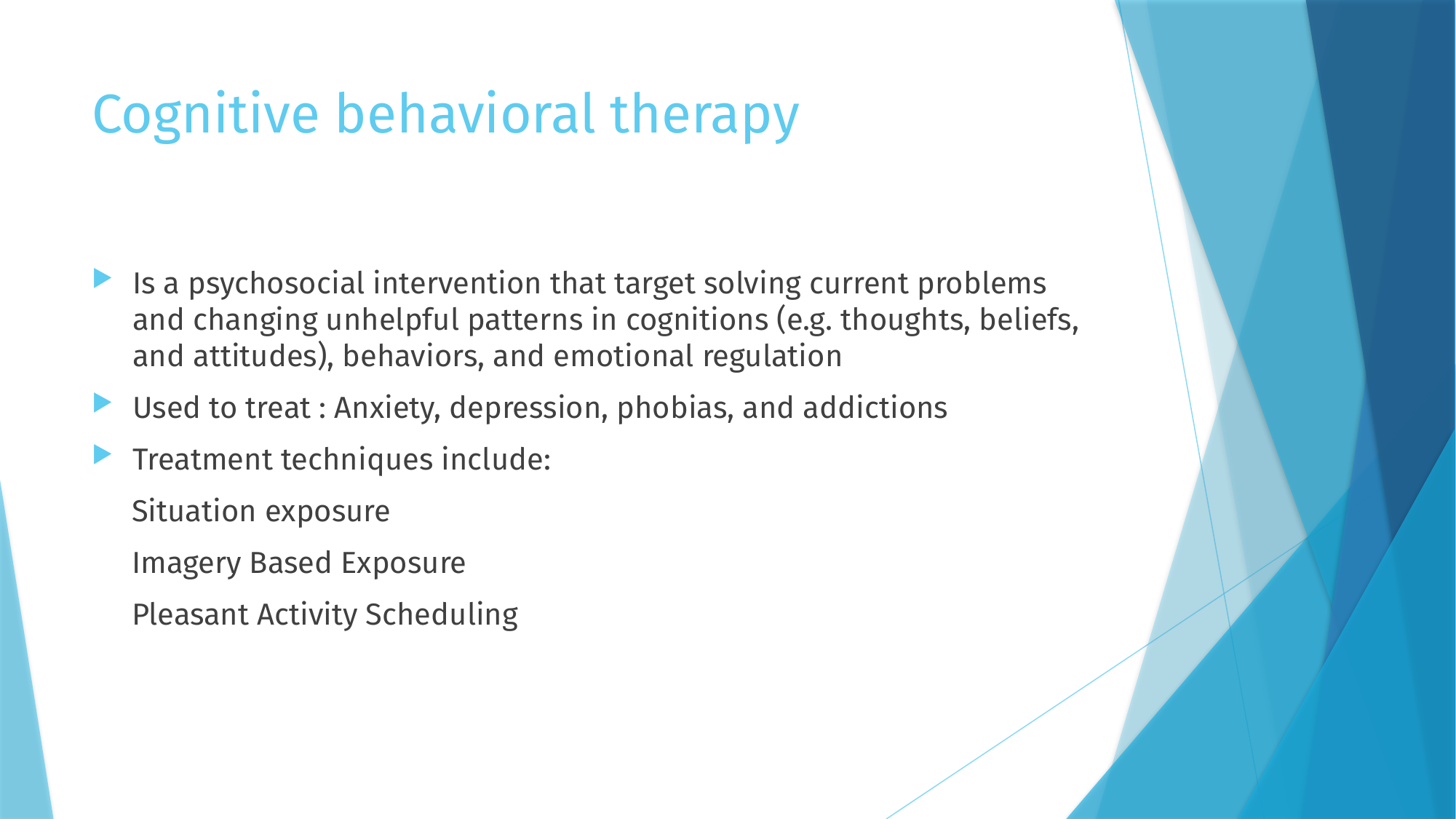

# Cognitive behavioral therapy
Is a psychosocial intervention that target solving current problems and changing unhelpful patterns in cognitions (e.g. thoughts, beliefs, and attitudes), behaviors, and emotional regulation
Used to treat : Anxiety, depression, phobias, and addictions
Treatment techniques include:
     Situation exposure
     Imagery Based Exposure
     Pleasant Activity Scheduling